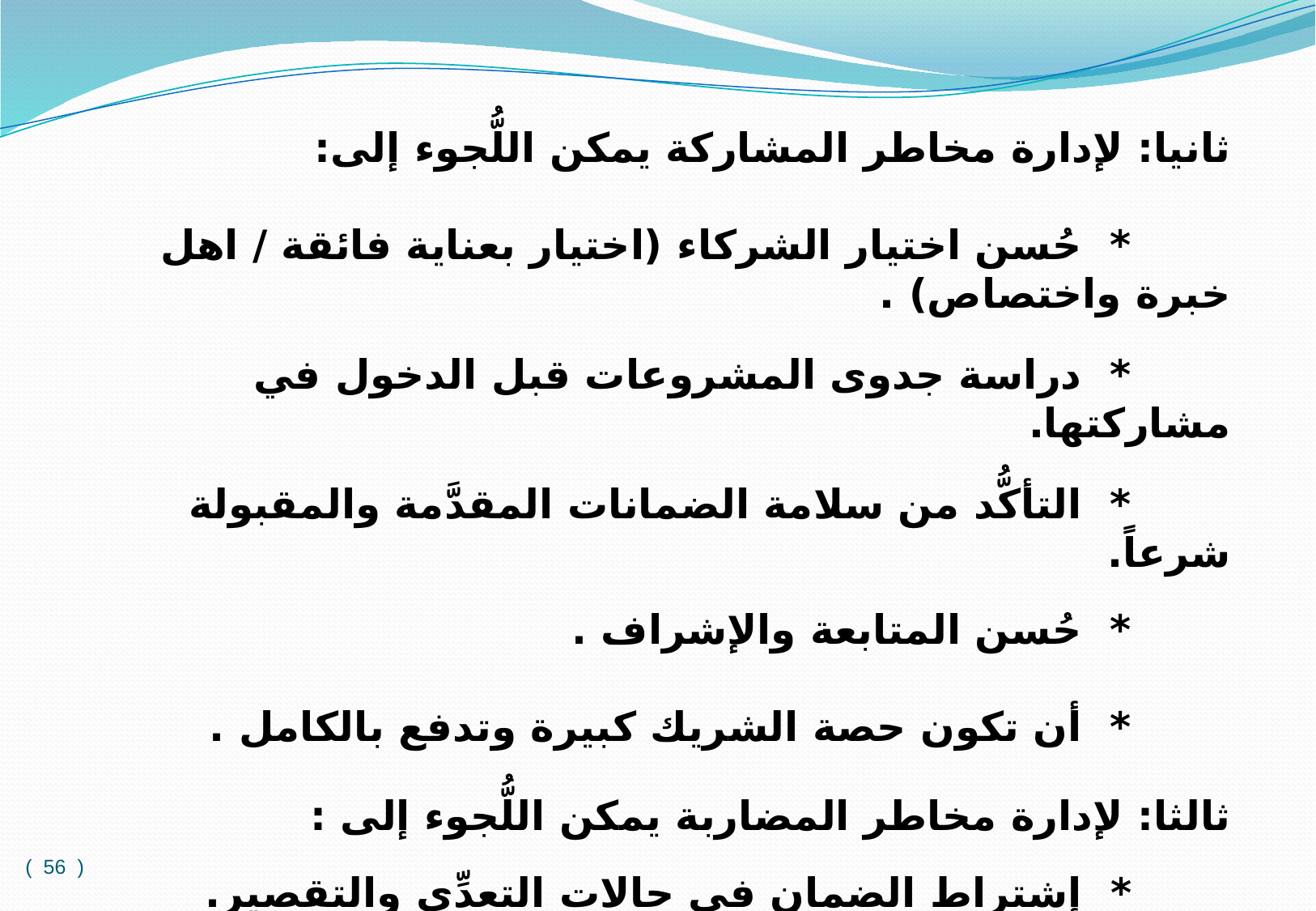

ثانيا: لإدارة مخاطر المشاركة يمكن اللُّجوء إلى:

       *  حُسن اختيار الشركاء (اختيار بعناية فائقة / اهل خبرة واختصاص) .

       *  دراسة جدوى المشروعات قبل الدخول في مشاركتها.

       *  التأكُّد من سلامة الضمانات المقدَّمة والمقبولة شرعاً.

       *  حُسن المتابعة والإشراف .

       *  أن تكون حصة الشريك كبيرة وتدفع بالكامل .

ثالثا: لإدارة مخاطر المضاربة يمكن اللُّجوء إلى :

       *  إشتراط الضمان في حالات التعدِّي والتقصير.

       *  ضمان الطرف الثالث متبرِّعاً.
(  56  )